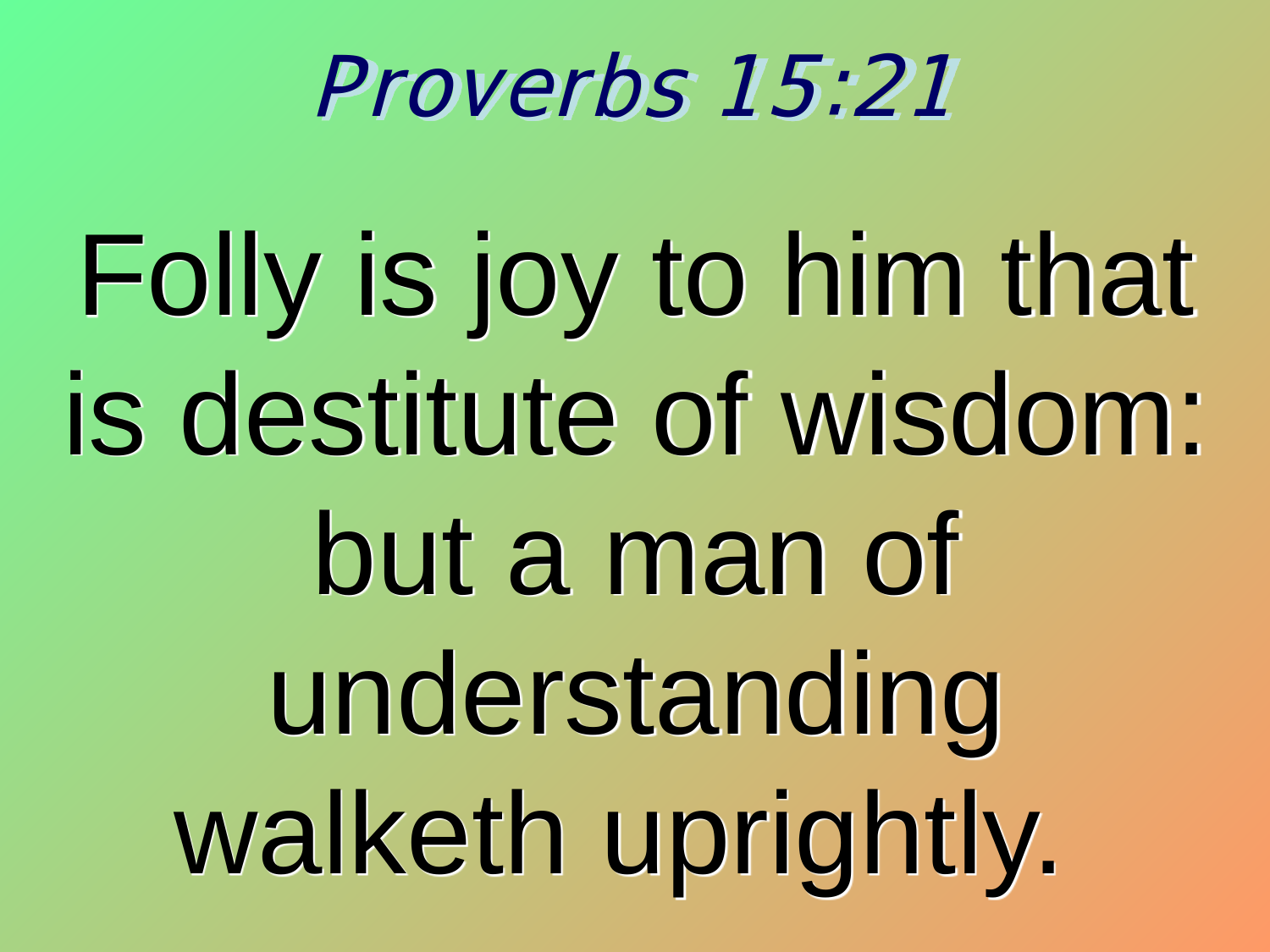

Proverbs 15:21
Folly is joy to him that is destitute of wisdom: but a man of understanding walketh uprightly.